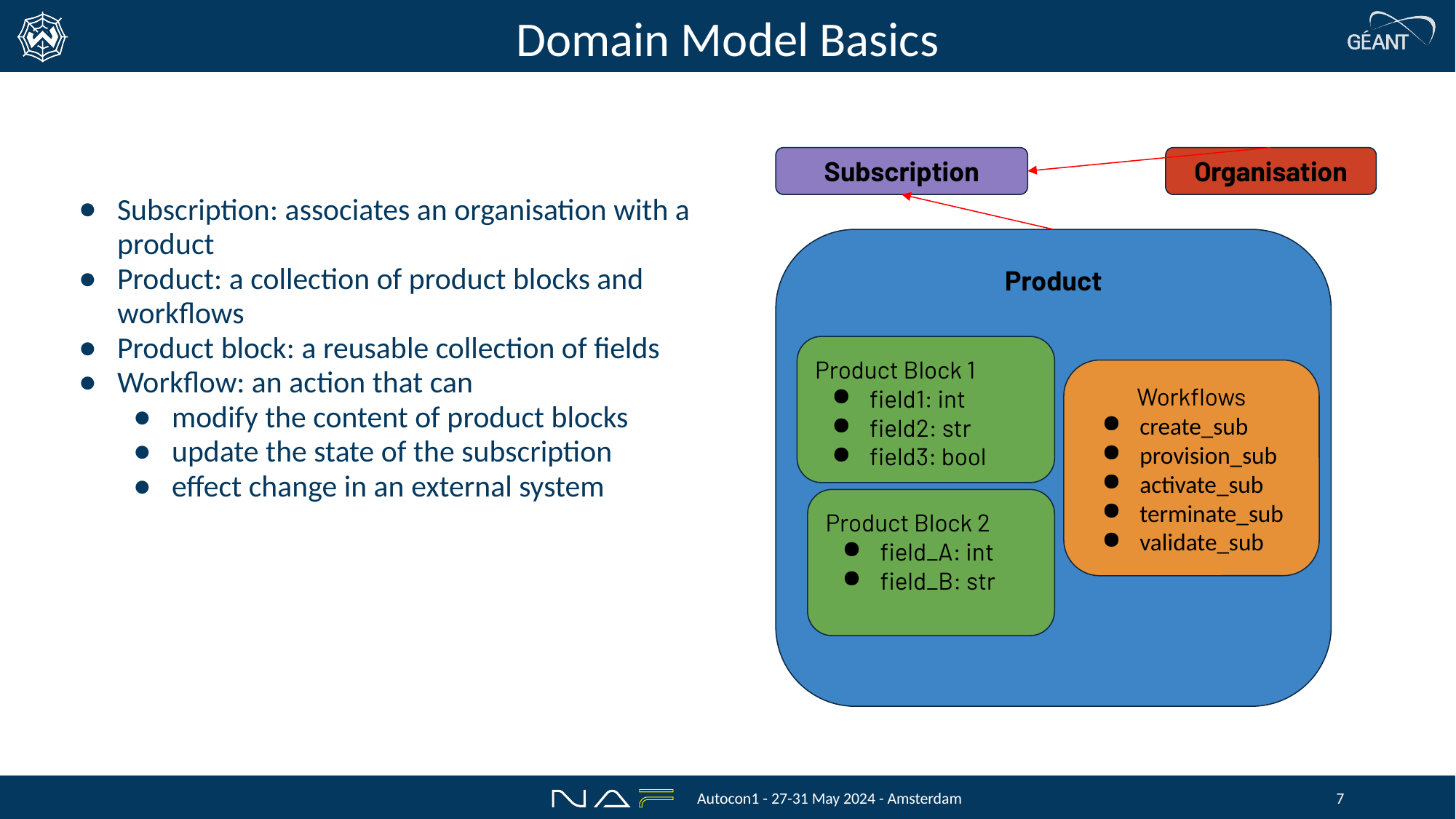

# Domain Model Basics
Subscription
Organisation
Subscription: associates an organisation with a product
Product: a collection of product blocks and workflows
Product block: a reusable collection of fields
Workflow: an action that can
modify the content of product blocks
update the state of the subscription
effect change in an external system

Product
Product Block 1
field1: int
field2: str
field3: bool
Workflows
create_sub
provision_sub
activate_sub
terminate_sub
validate_sub
Product Block 2
field_A: int
field_B: str
Autocon1 - 27-31 May 2024 - Amsterdam
7